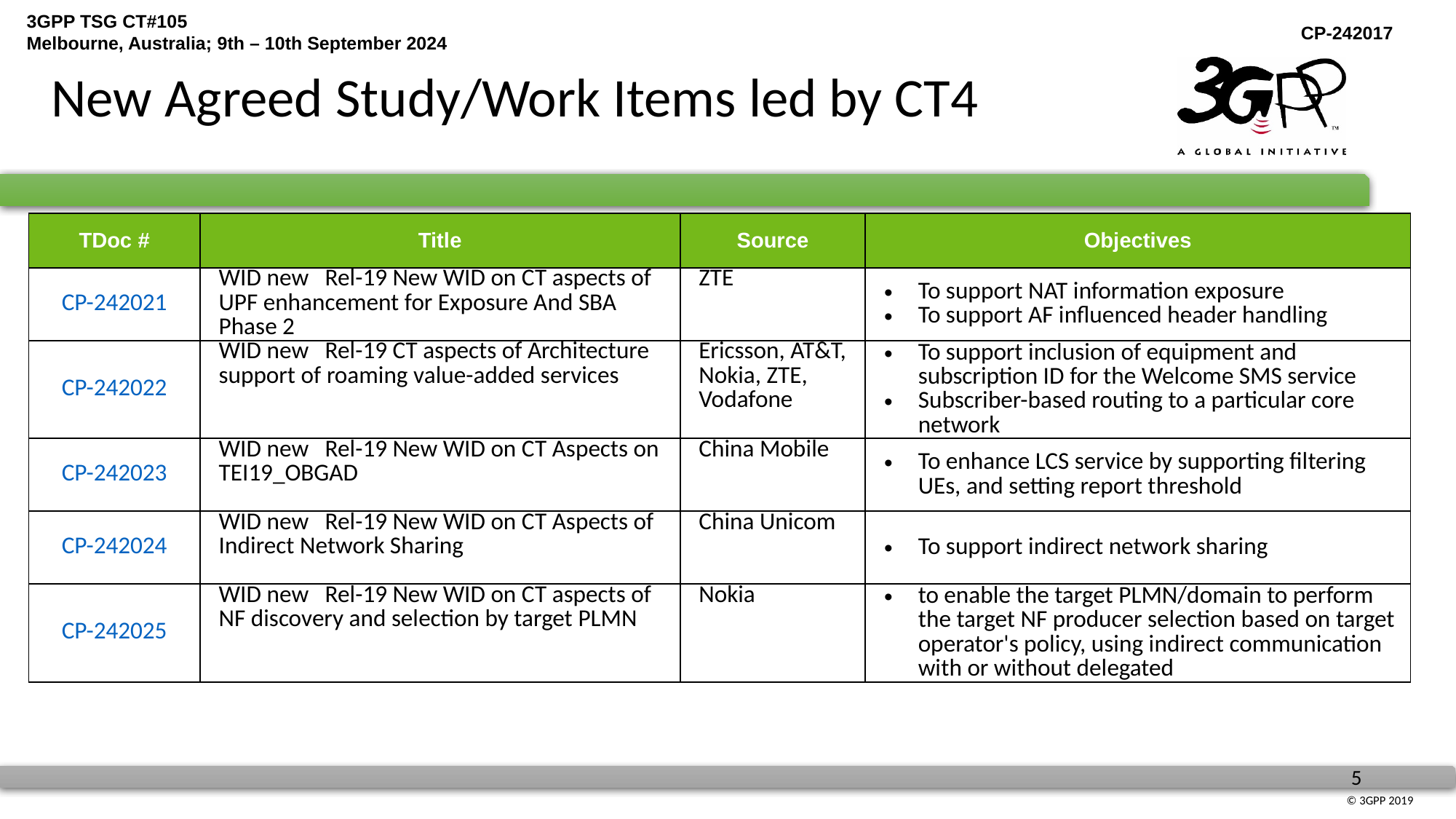

# New Agreed Study/Work Items led by CT4
| TDoc # | Title | Source | Objectives |
| --- | --- | --- | --- |
| CP-242021 | WID new Rel-19 New WID on CT aspects of UPF enhancement for Exposure And SBA Phase 2 | ZTE | To support NAT information exposure To support AF influenced header handling |
| CP-242022 | WID new Rel-19 CT aspects of Architecture support of roaming value-added services | Ericsson, AT&T, Nokia, ZTE, Vodafone | To support inclusion of equipment and subscription ID for the Welcome SMS service Subscriber-based routing to a particular core network |
| CP-242023 | WID new Rel-19 New WID on CT Aspects on TEI19\_OBGAD | China Mobile | To enhance LCS service by supporting filtering UEs, and setting report threshold |
| CP-242024 | WID new Rel-19 New WID on CT Aspects of Indirect Network Sharing | China Unicom | To support indirect network sharing |
| CP-242025 | WID new Rel-19 New WID on CT aspects of NF discovery and selection by target PLMN | Nokia | to enable the target PLMN/domain to perform the target NF producer selection based on target operator's policy, using indirect communication with or without delegated |